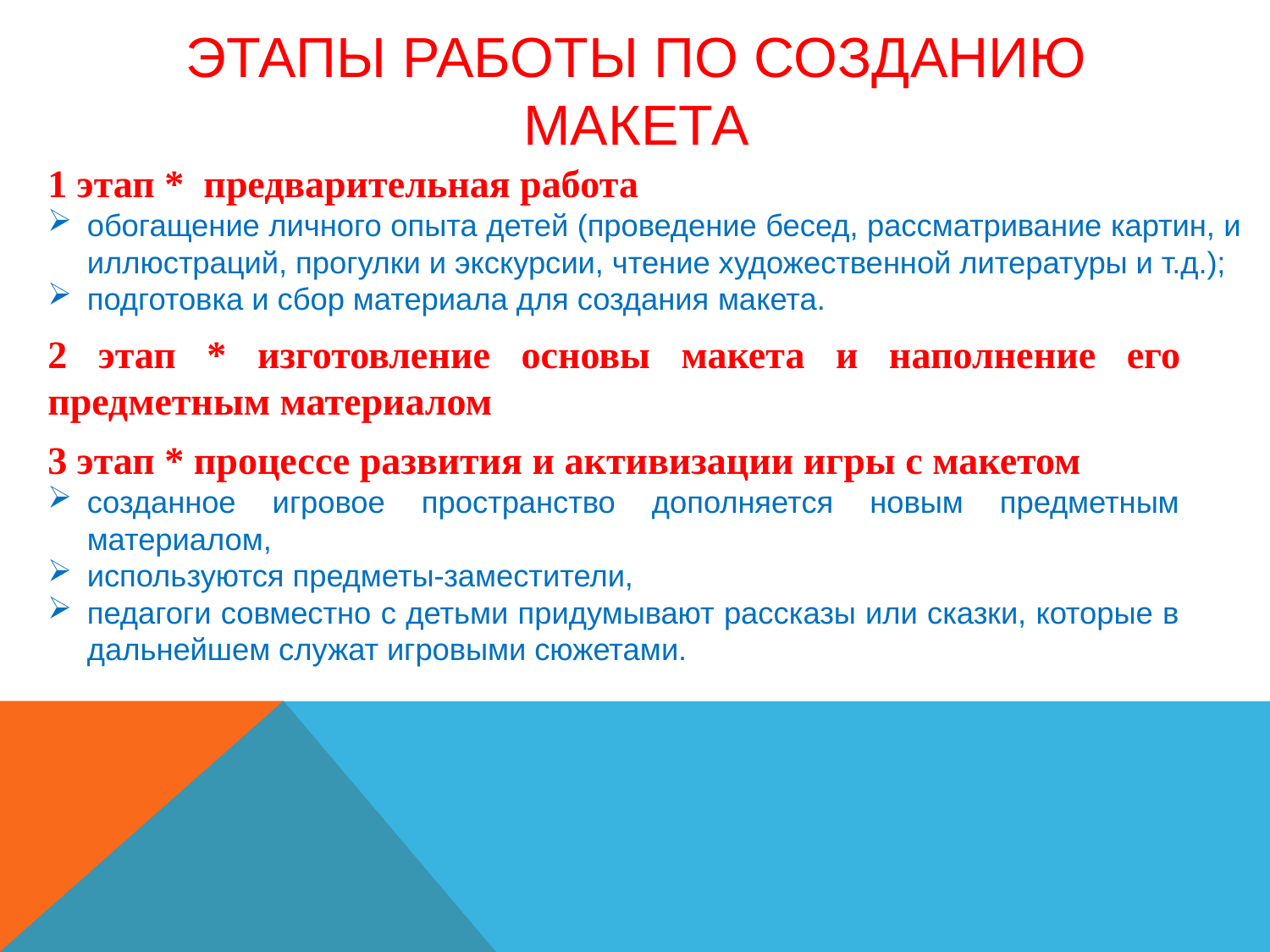

# ЭТАПЫ РАБОТЫ ПО СОЗДАНИЮ МАКЕТА
1 этап *  предварительная работа
обогащение личного опыта детей (проведение бесед, рассматривание картин, и иллюстраций, прогулки и экскурсии, чтение художественной литературы и т.д.);
подготовка и сбор материала для создания макета.
2 этап * изготовление основы макета и наполнение его предметным материалом
3 этап * процессе развития и активизации игры с макетом
созданное игровое пространство дополняется новым предметным материалом,
используются предметы-заместители,
педагоги совместно с детьми придумывают рассказы или сказки, которые в дальнейшем служат игровыми сюжетами.